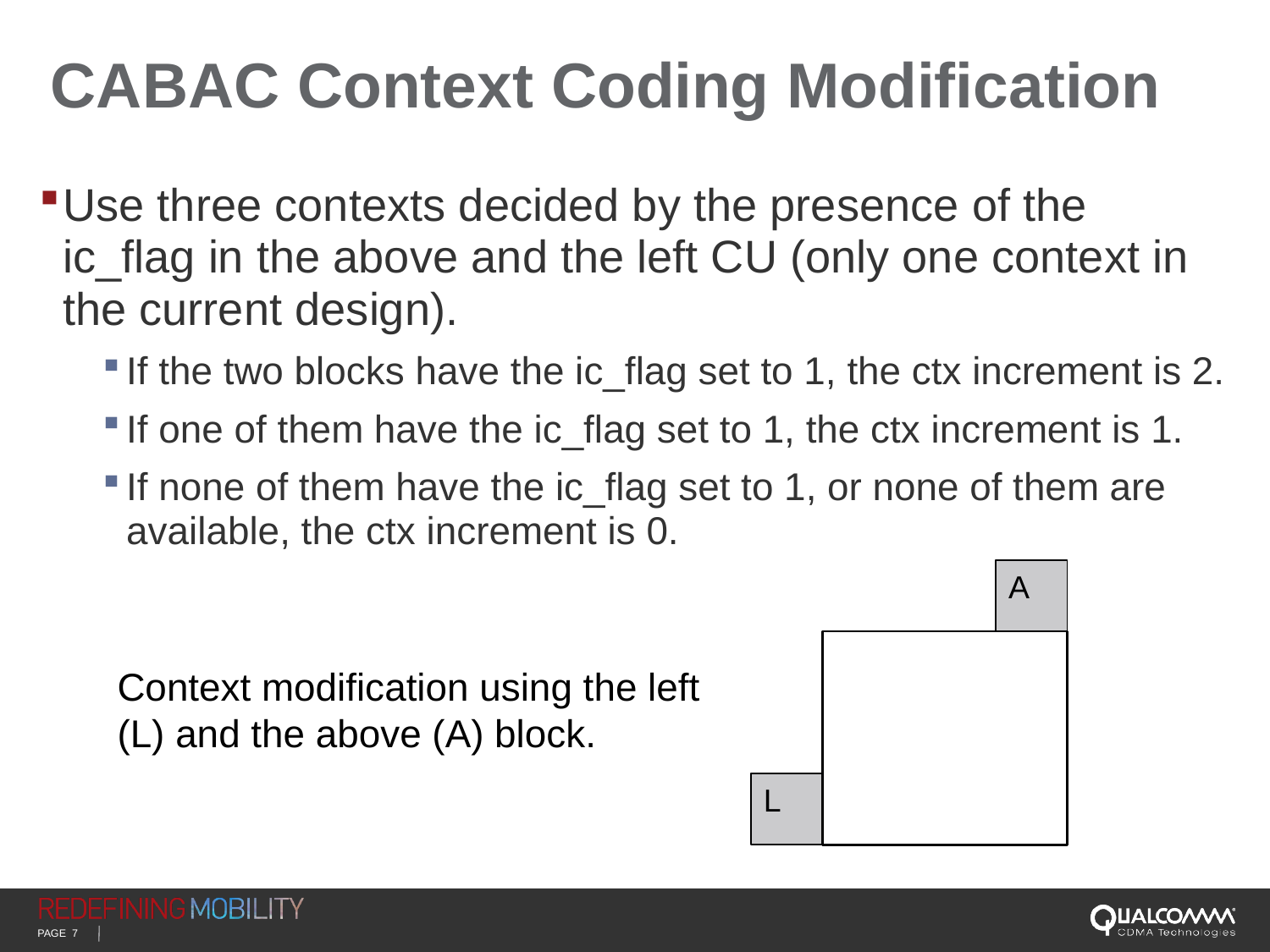

# CABAC Context Coding Modification
Use three contexts decided by the presence of the ic_flag in the above and the left CU (only one context in the current design).
If the two blocks have the ic_flag set to 1, the ctx increment is 2.
If one of them have the ic_flag set to 1, the ctx increment is 1.
If none of them have the ic_flag set to 1, or none of them are available, the ctx increment is 0.

A

L
Context modification using the left (L) and the above (A) block.